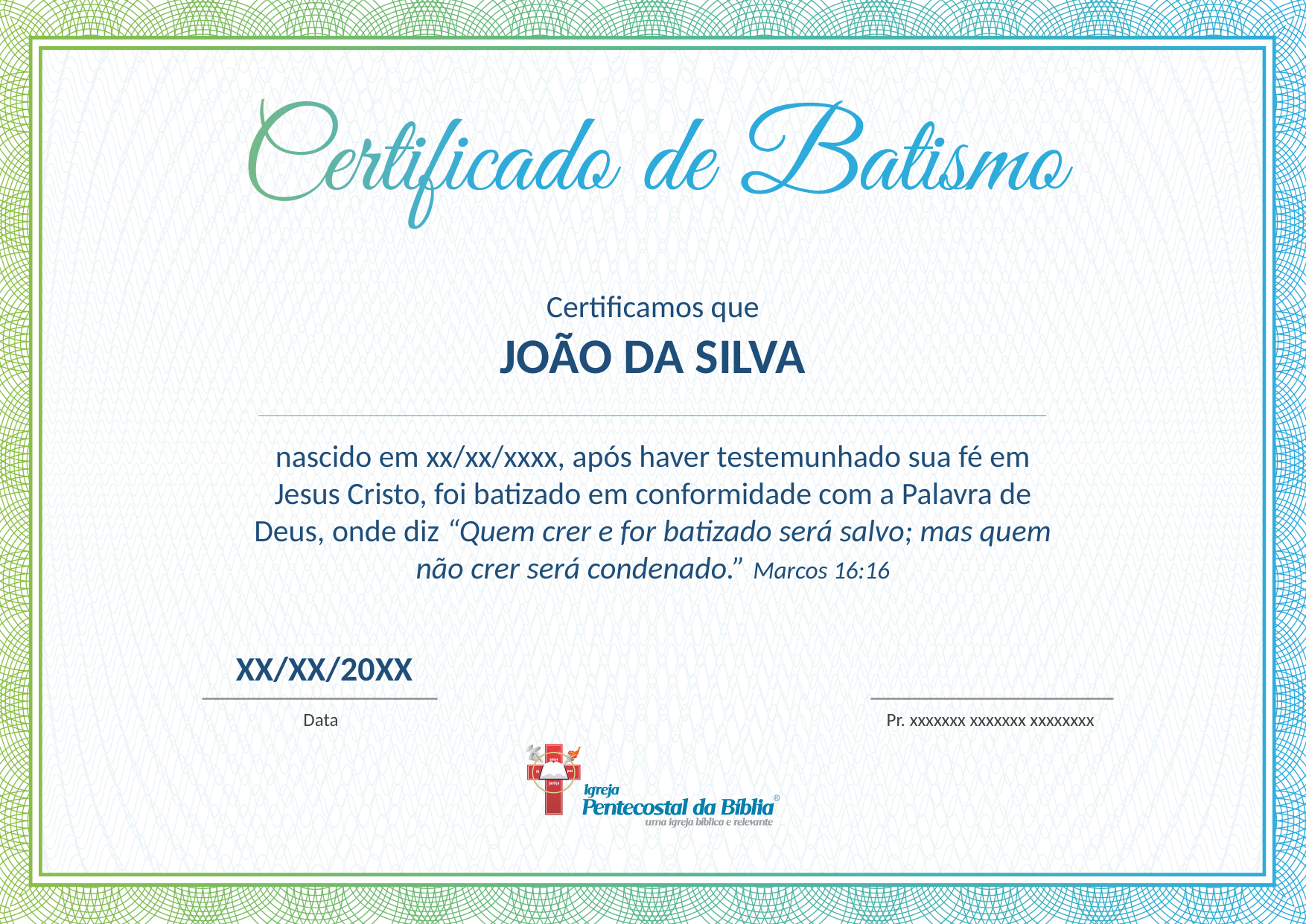

Certificamos que
JOÃO DA SILVA
nascido em xx/xx/xxxx, após haver testemunhado sua fé em Jesus Cristo, foi batizado em conformidade com a Palavra de Deus, onde diz “Quem crer e for batizado será salvo; mas quem não crer será condenado.” Marcos 16:16
XX/XX/20XX
Data
Pr. xxxxxxx xxxxxxx xxxxxxxx